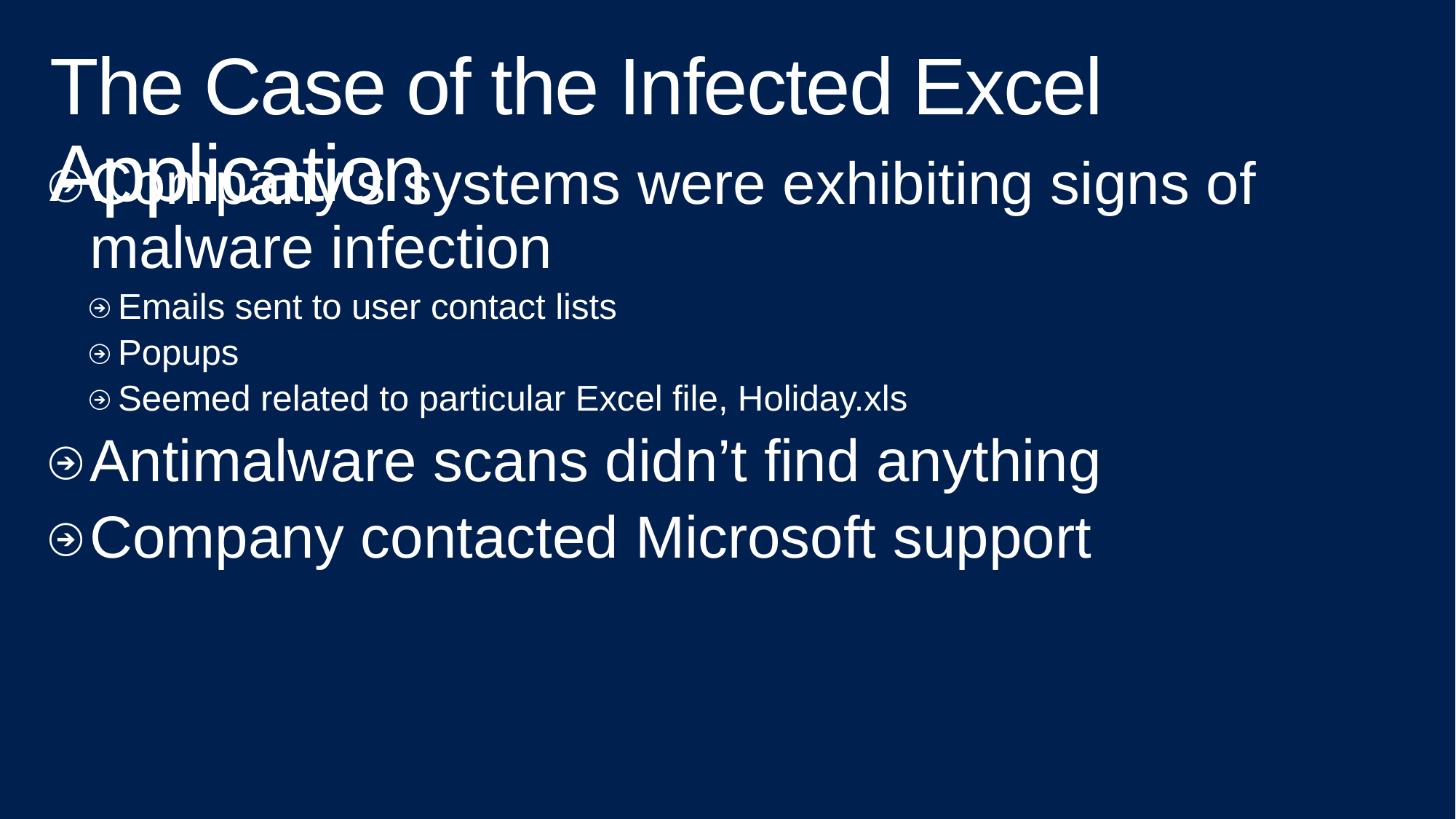

# The Case of the Infected Excel Application
Company’s systems were exhibiting signs of malware infection
Emails sent to user contact lists
Popups
Seemed related to particular Excel file, Holiday.xls
Antimalware scans didn’t find anything
Company contacted Microsoft support